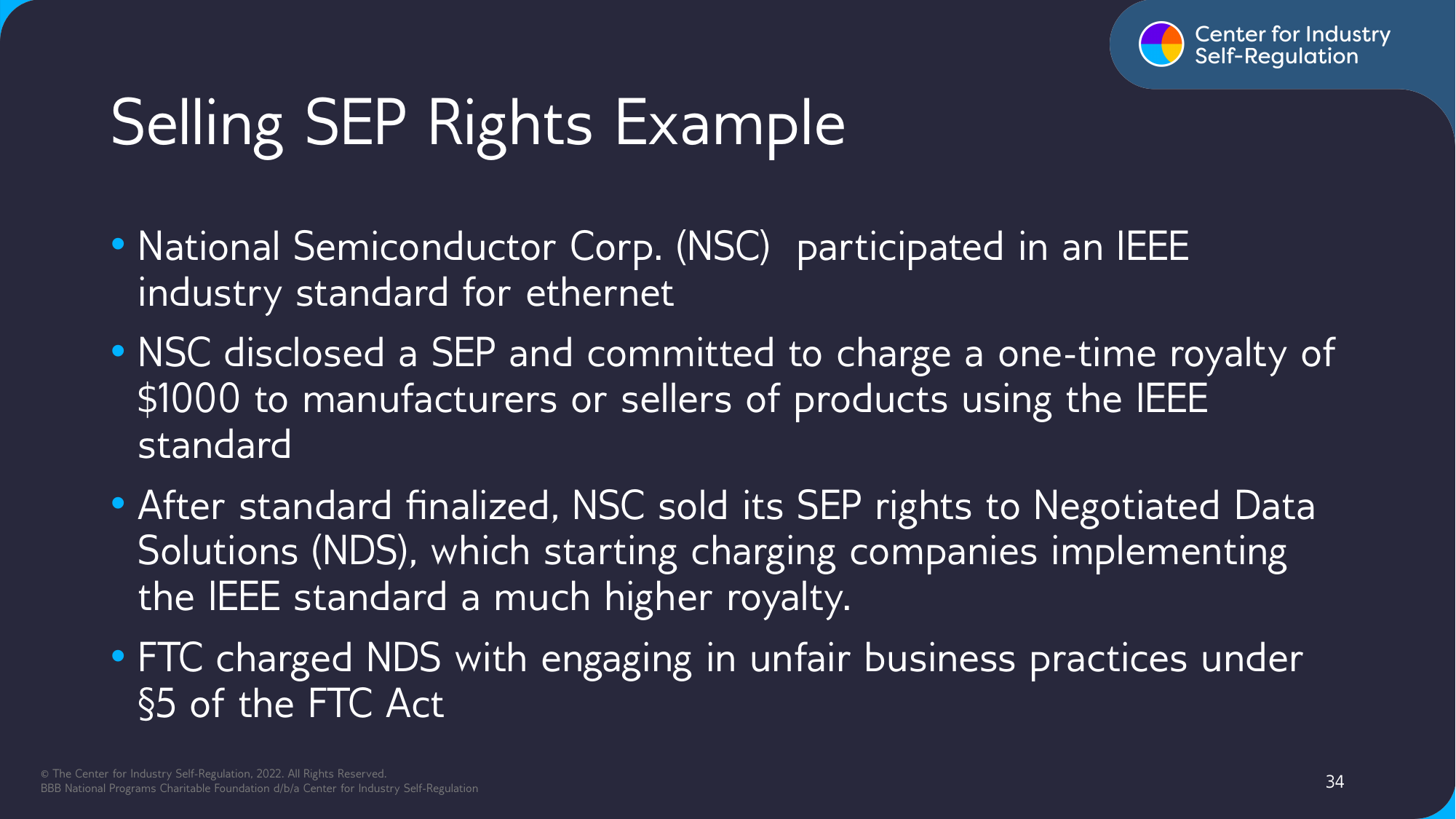

# Selling SEP Rights Example
National Semiconductor Corp. (NSC)  participated in an IEEE industry standard for ethernet​
NSC disclosed a SEP and committed to charge a one-time royalty of $1000 to manufacturers or sellers of products using the IEEE standard​
After standard finalized, NSC sold its SEP rights to Negotiated Data Solutions (NDS), which starting charging companies implementing the IEEE standard a much higher royalty.​
FTC charged NDS with engaging in unfair business practices under §5 of the FTC Act​
34